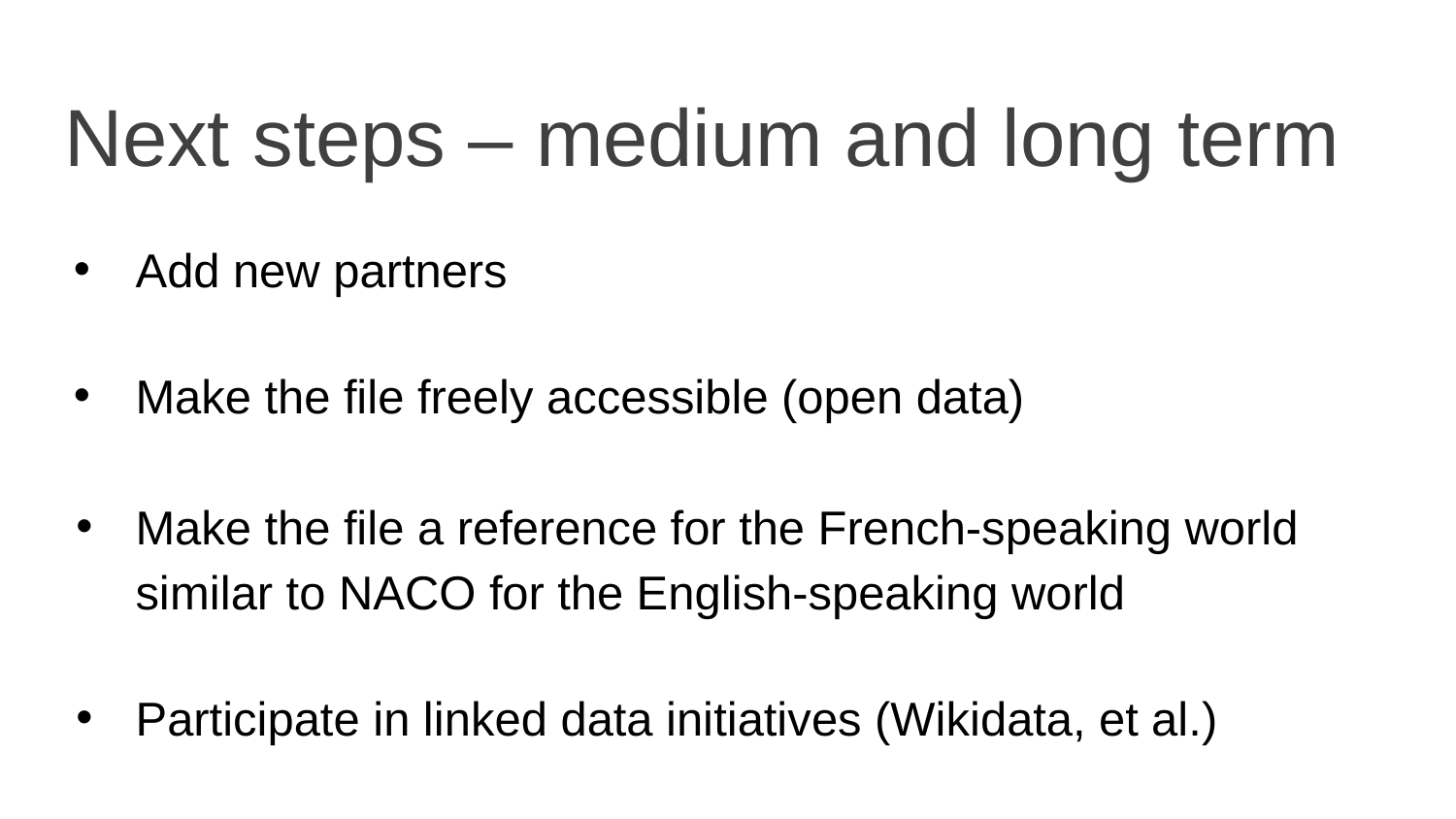

# Next steps – medium and long term
Add new partners

Make the file freely accessible (open data)

Make the file a reference for the French-speaking world similar to NACO for the English-speaking world

Participate in linked data initiatives (Wikidata, et al.)